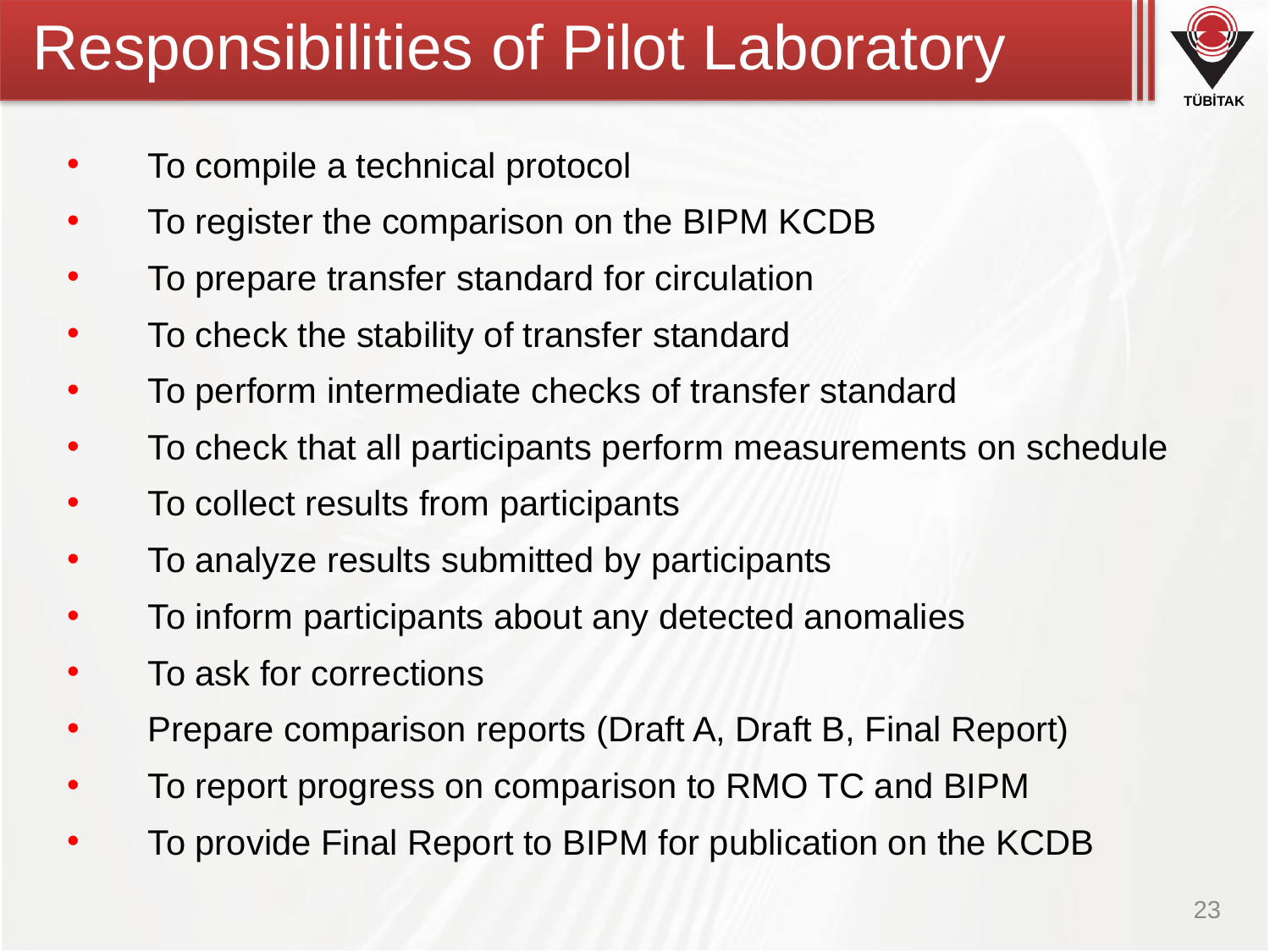

Responsibilities of Pilot Laboratory
 	To compile a technical protocol
 	To register the comparison on the BIPM KCDB
 	To prepare transfer standard for circulation
 	To check the stability of transfer standard
 	To perform intermediate checks of transfer standard
 	To check that all participants perform measurements on schedule
 	To collect results from participants
 	To analyze results submitted by participants
 	To inform participants about any detected anomalies
 	To ask for corrections
 	Prepare comparison reports (Draft A, Draft B, Final Report)
 	To report progress on comparison to RMO TC and BIPM
 	To provide Final Report to BIPM for publication on the KCDB
23